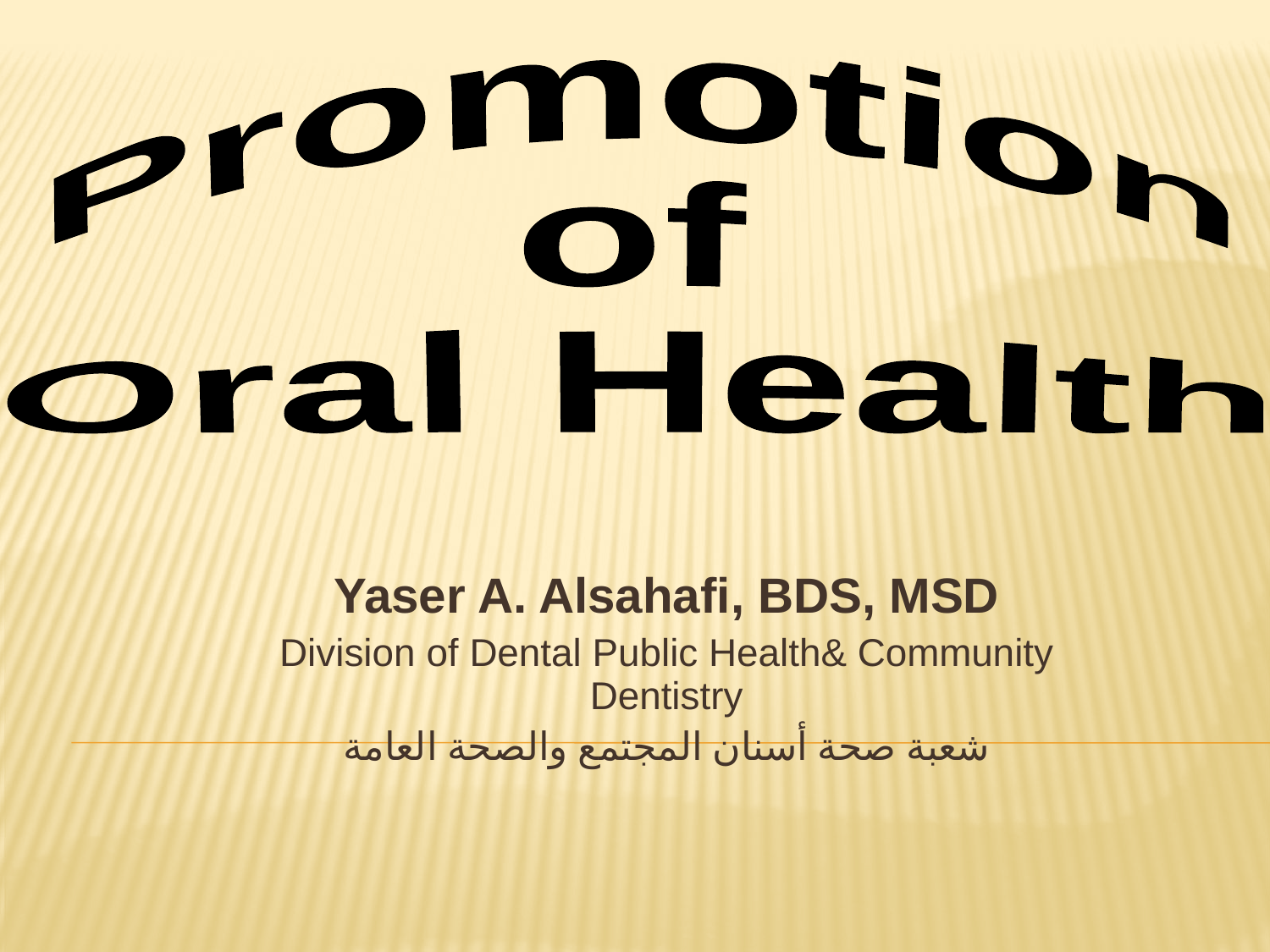

Promotion
of
Oral Health
Yaser A. Alsahafi, BDS, MSD
Division of Dental Public Health& Community Dentistry
شعبة صحة أسنان المجتمع والصحة العامة